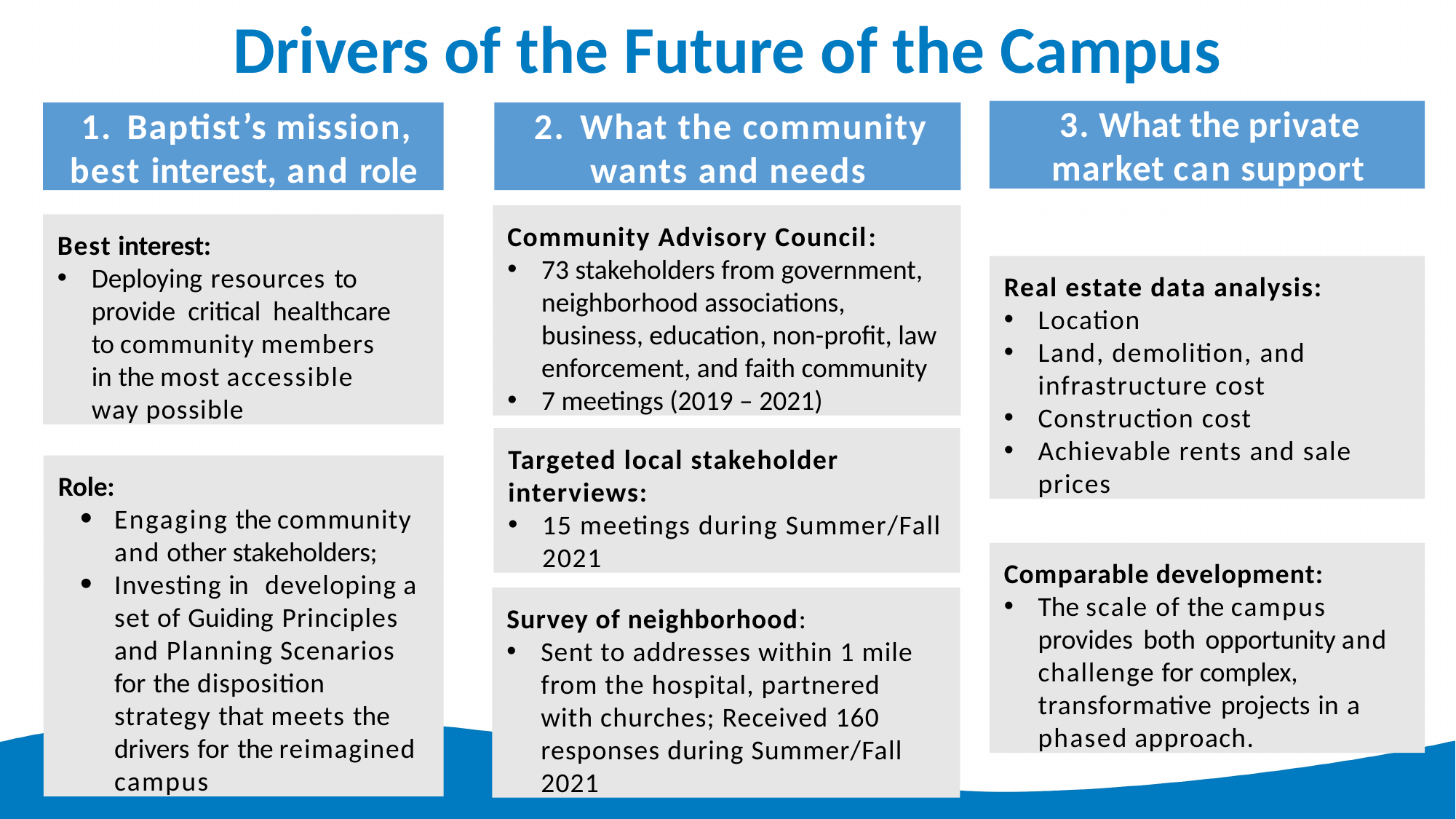

# Drivers of the Future of the Campus
3. What the private market can support
1. Baptist’s mission, best interest, and role
2. What the community wants and needs
Community Advisory Council:
73 stakeholders from government, neighborhood associations, business, education, non-profit, law enforcement, and faith community
7 meetings (2019 – 2021)
Best interest:
Deploying resources to provide critical healthcare
to community members
in the most accessible
way possible
Real estate data analysis:
Location
Land, demolition, and infrastructure cost
Construction cost
Achievable rents and sale prices
Targeted local stakeholder interviews:
15 meetings during Summer/Fall 2021
Role:
Engaging the community and other stakeholders;
Investing in developing a set of Guiding Principles and Planning Scenarios for the disposition strategy that meets the drivers for the reimagined campus
Comparable development:
The scale of the campus provides both opportunity and challenge for complex, transformative projects in a phased approach.
Survey of neighborhood:
Sent to addresses within 1 mile from the hospital, partnered with churches; Received 160 responses during Summer/Fall 2021